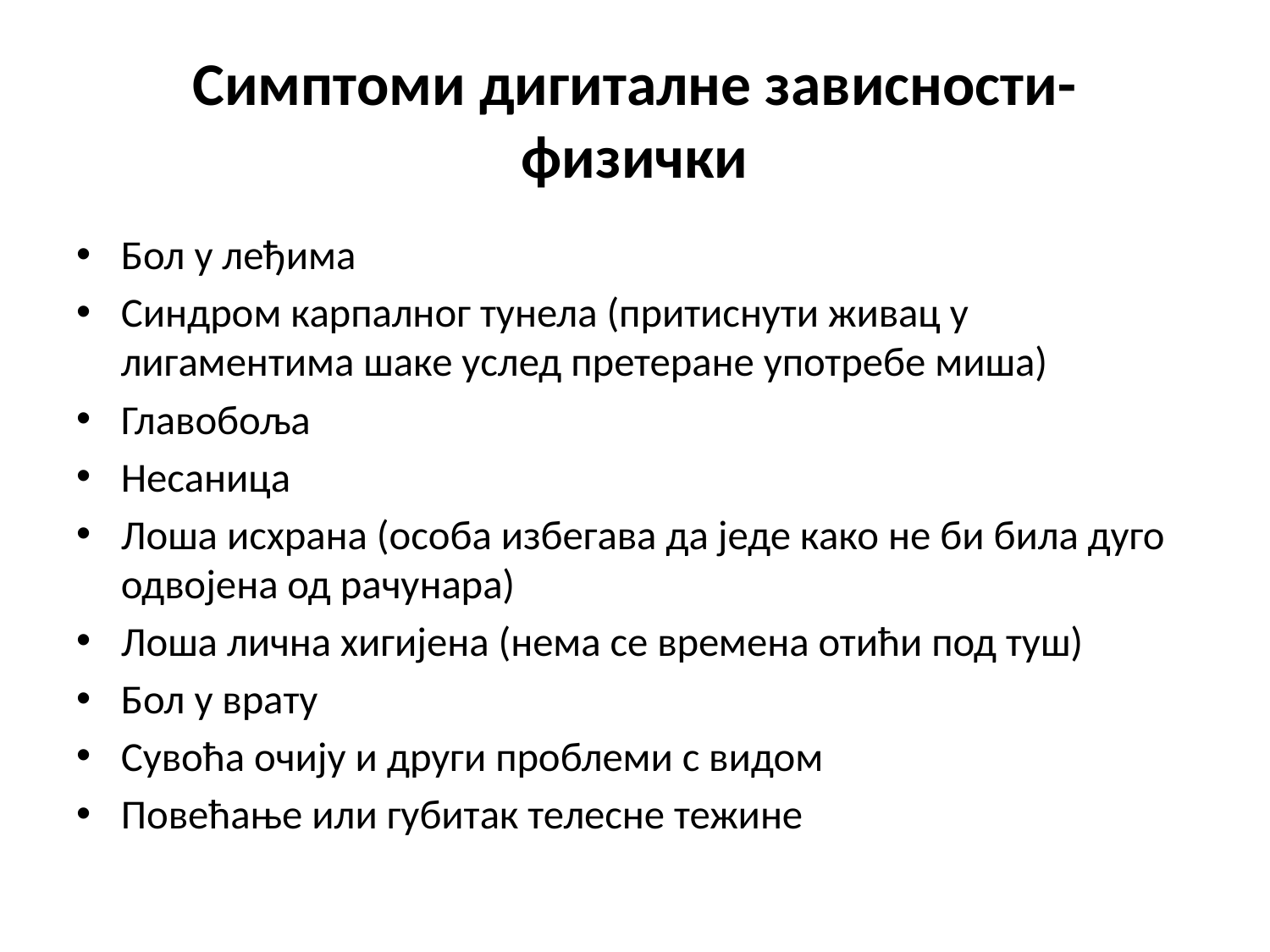

# Симптоми дигиталне зависности- физички
Бол у леђима
Синдром карпалног тунела (притиснути живац у лигаментима шаке услед претеране употребе миша)
Главобоља
Несаница
Лоша исхрана (особа избегава да једе како не би била дуго одвојена од рачунара)
Лоша лична хигијена (нема се времена отићи под туш)
Бол у врату
Сувоћа очију и други проблеми с видом
Повећање или губитак телесне тежине